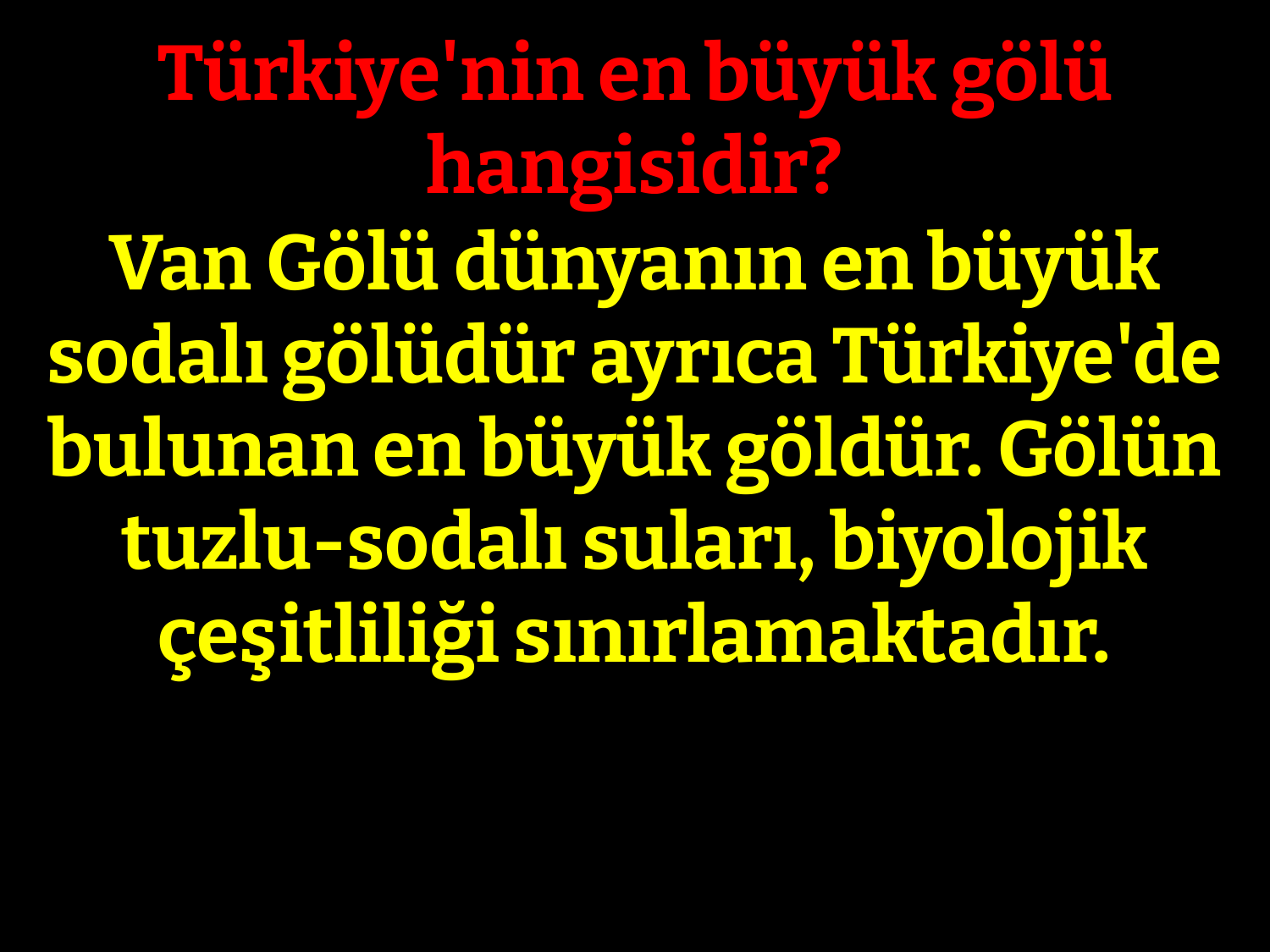

Türkiye'nin en büyük gölü hangisidir?
Van Gölü dünyanın en büyük sodalı gölüdür ayrıca Türkiye'de bulunan en büyük göldür. Gölün tuzlu-sodalı suları, biyolojik çeşitliliği sınırlamaktadır.
#